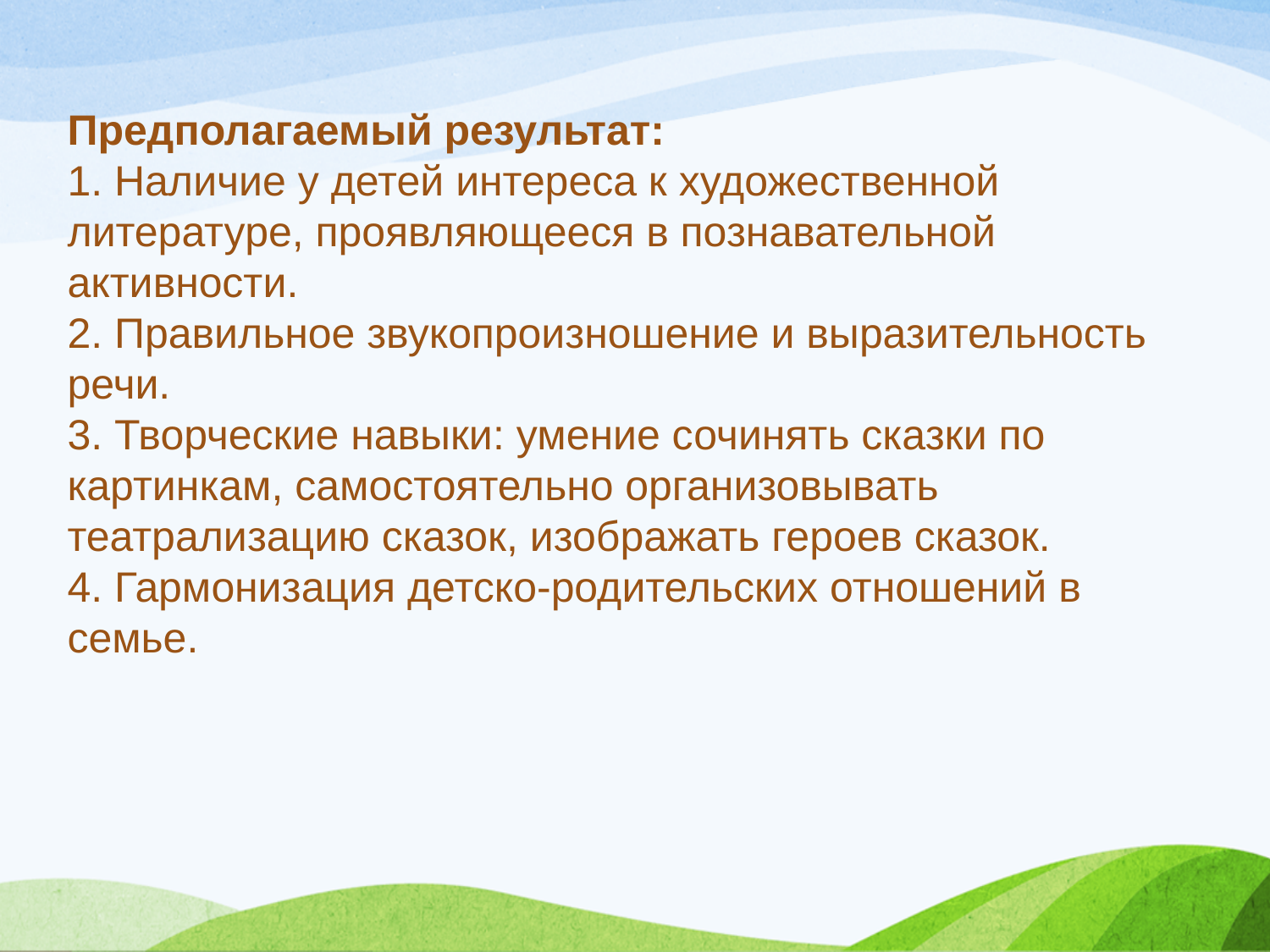

Предполагаемый результат:
1. Наличие у детей интереса к художественной литературе, проявляющееся в познавательной активности.
2. Правильное звукопроизношение и выразительность речи.
3. Творческие навыки: умение сочинять сказки по картинкам, самостоятельно организовывать театрализацию сказок, изображать героев сказок.
4. Гармонизация детско-родительских отношений в семье.